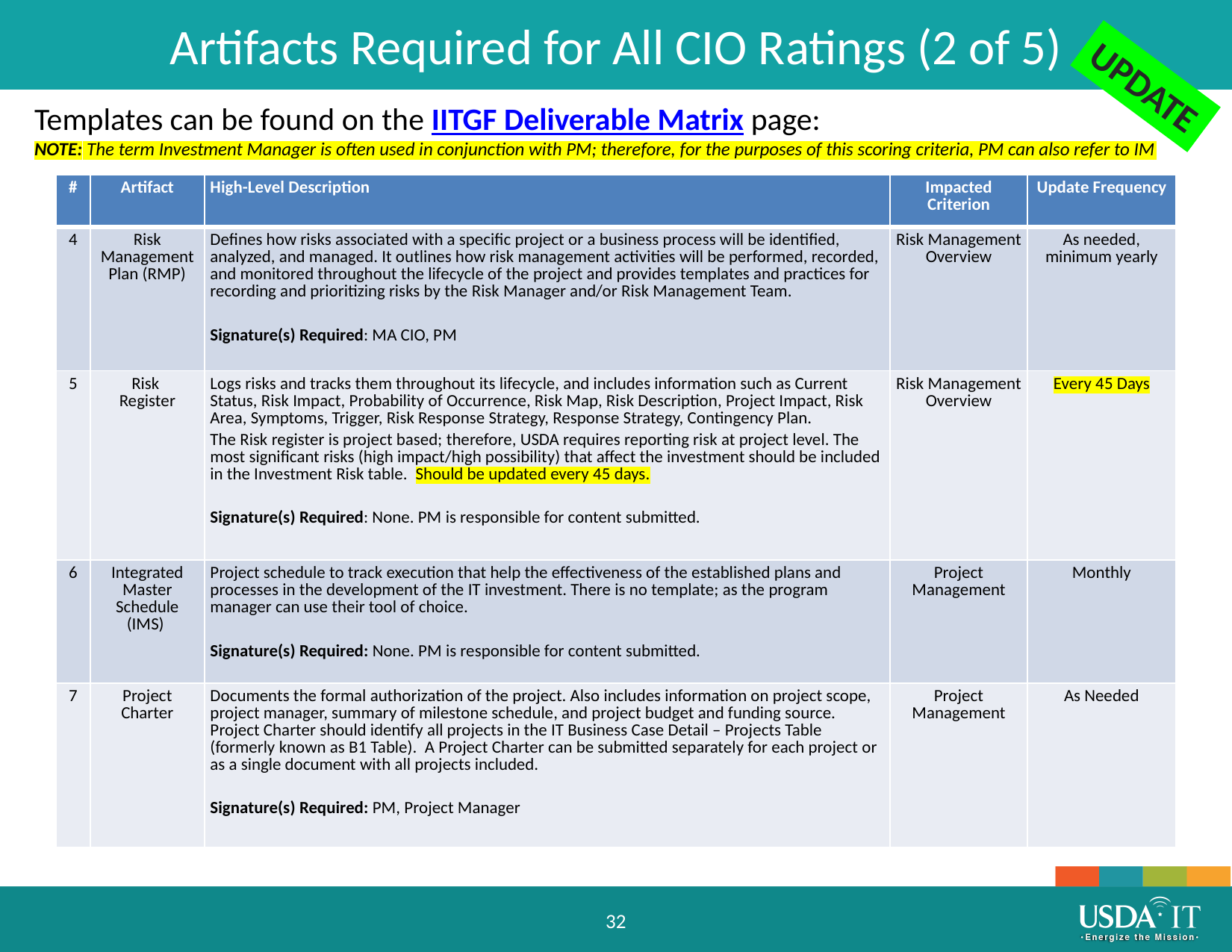

Artifacts Required for All CIO Ratings (2 of 5)
UPDATE
Templates can be found on the IITGF Deliverable Matrix page:
NOTE: The term Investment Manager is often used in conjunction with PM; therefore, for the purposes of this scoring criteria, PM can also refer to IM
| # | Artifact | High-Level Description | Impacted Criterion | Update Frequency |
| --- | --- | --- | --- | --- |
| 4 | Risk Management Plan (RMP) | Defines how risks associated with a specific project or a business process will be identified, analyzed, and managed. It outlines how risk management activities will be performed, recorded, and monitored throughout the lifecycle of the project and provides templates and practices for recording and prioritizing risks by the Risk Manager and/or Risk Management Team. Signature(s) Required: MA CIO, PM | Risk Management Overview | As needed, minimum yearly |
| 5 | Risk Register | Logs risks and tracks them throughout its lifecycle, and includes information such as Current Status, Risk Impact, Probability of Occurrence, Risk Map, Risk Description, Project Impact, Risk Area, Symptoms, Trigger, Risk Response Strategy, Response Strategy, Contingency Plan. The Risk register is project based; therefore, USDA requires reporting risk at project level. The most significant risks (high impact/high possibility) that affect the investment should be included in the Investment Risk table. Should be updated every 45 days. Signature(s) Required: None. PM is responsible for content submitted. | Risk Management Overview | Every 45 Days |
| 6 | Integrated Master Schedule (IMS) | Project schedule to track execution that help the effectiveness of the established plans and processes in the development of the IT investment. There is no template; as the program manager can use their tool of choice. Signature(s) Required: None. PM is responsible for content submitted. | Project Management | Monthly |
| 7 | Project Charter | Documents the formal authorization of the project. Also includes information on project scope, project manager, summary of milestone schedule, and project budget and funding source. Project Charter should identify all projects in the IT Business Case Detail – Projects Table (formerly known as B1 Table). A Project Charter can be submitted separately for each project or as a single document with all projects included. Signature(s) Required: PM, Project Manager | Project Management | As Needed |
32